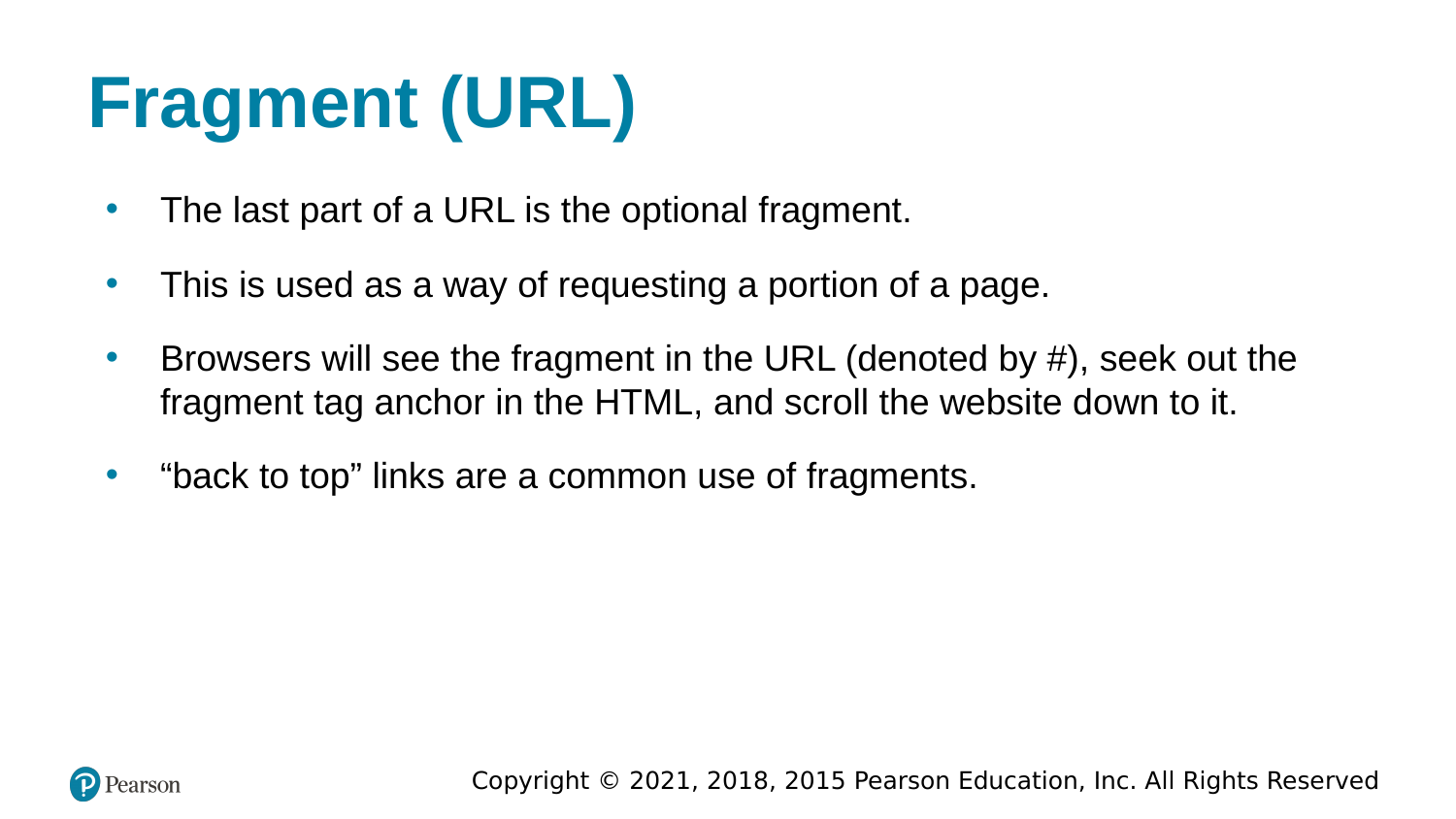

# Fragment (URL)
The last part of a URL is the optional fragment.
This is used as a way of requesting a portion of a page.
Browsers will see the fragment in the URL (denoted by #), seek out the fragment tag anchor in the HTML, and scroll the website down to it.
“back to top” links are a common use of fragments.